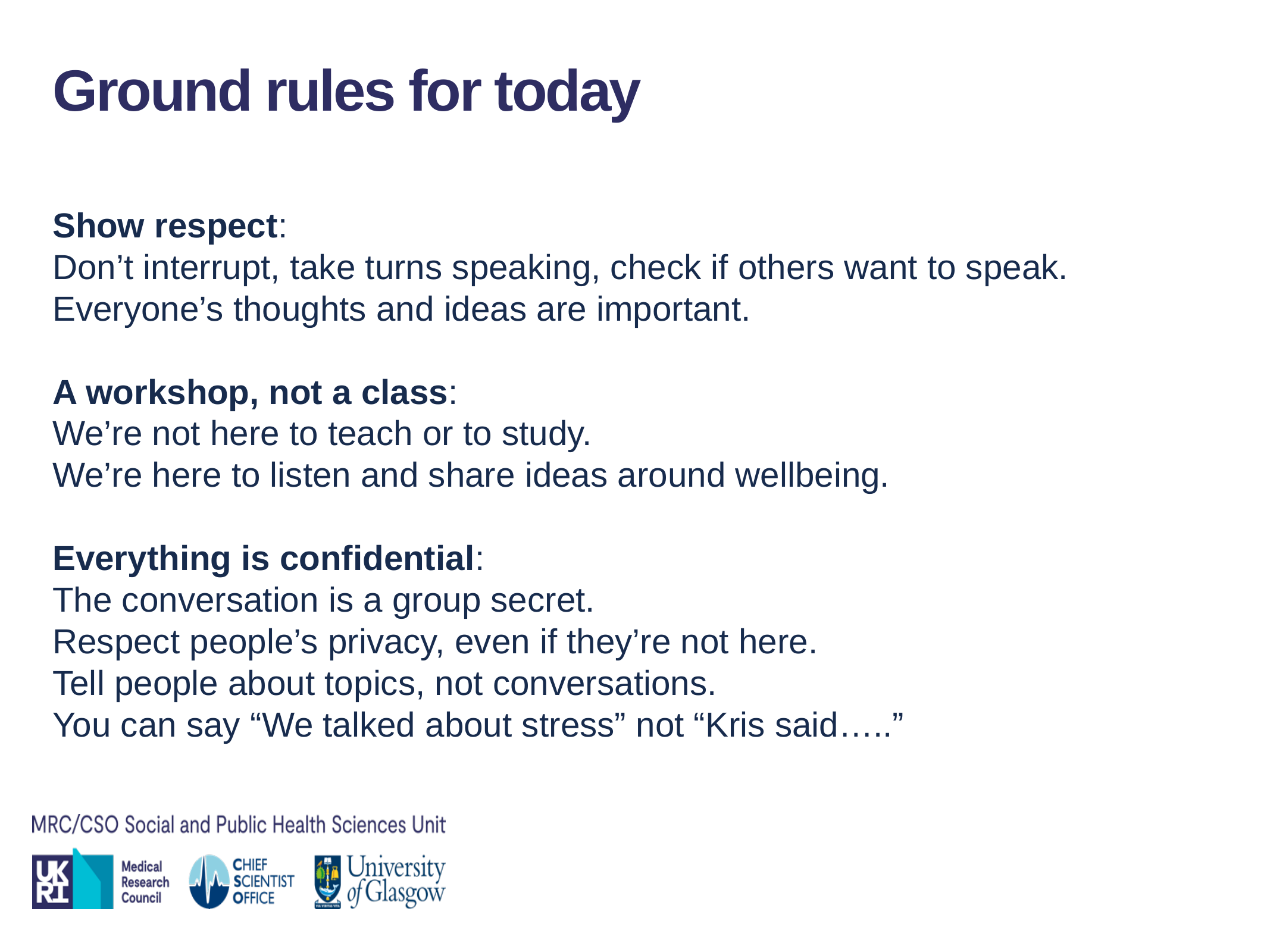

Ground rules for today
Show respect:
Don’t interrupt, take turns speaking, check if others want to speak.
Everyone’s thoughts and ideas are important.

A workshop, not a class:
We’re not here to teach or to study.
We’re here to listen and share ideas around wellbeing.

Everything is confidential:
The conversation is a group secret.
Respect people’s privacy, even if they’re not here.
Tell people about topics, not conversations.
You can say “We talked about stress” not “Kris said…..”